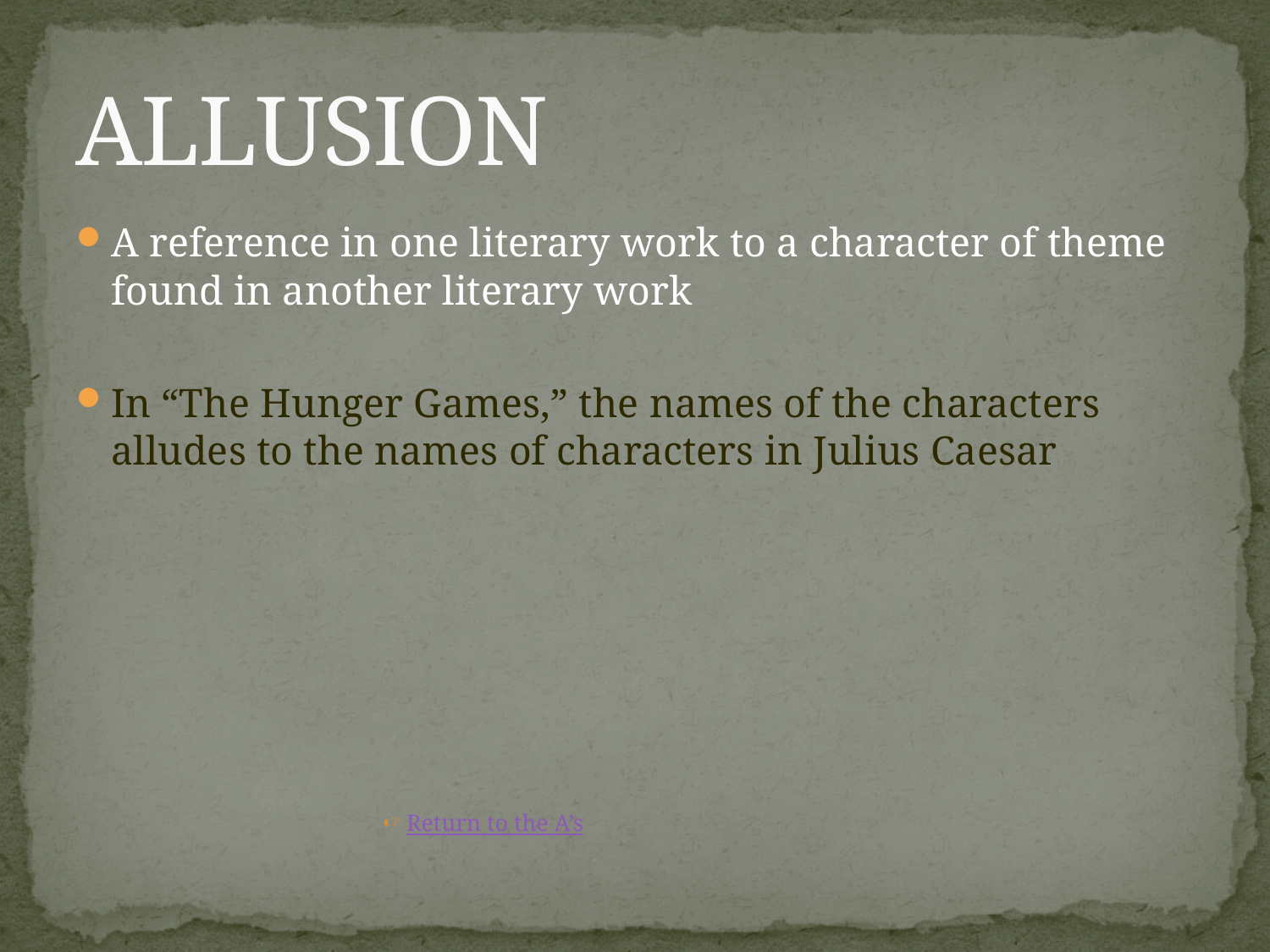

# ALLUSION
A reference in one literary work to a character of theme found in another literary work

In “The Hunger Games,” the names of the characters alludes to the names of characters in Julius Caesar

Return to the A’s